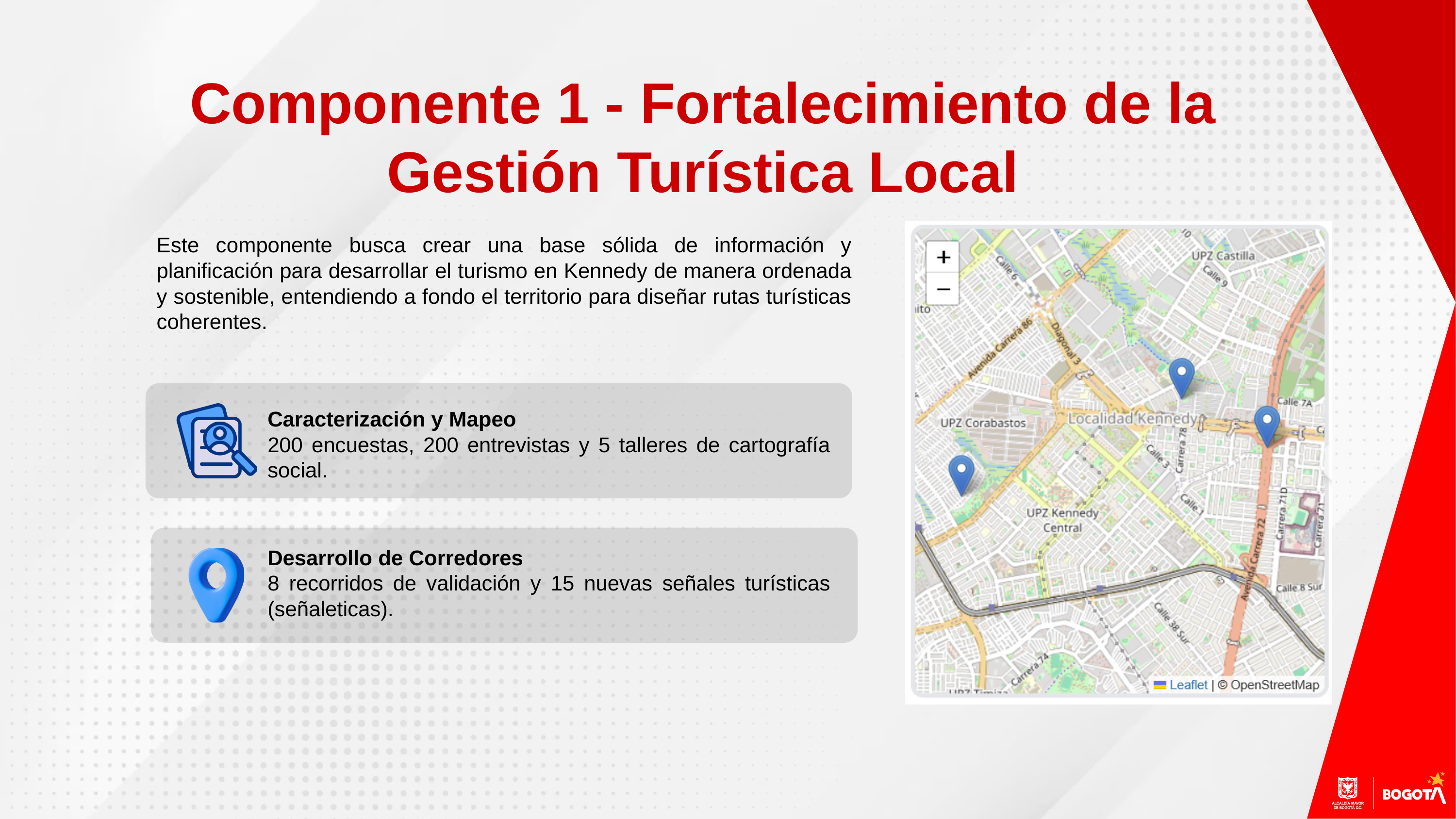

Componente 1 - Fortalecimiento de la Gestión Turística Local

Este componente busca crear una base sólida de información y planificación para desarrollar el turismo en Kennedy de manera ordenada y sostenible, entendiendo a fondo el territorio para diseñar rutas turísticas coherentes.

Caracterización y Mapeo
200 encuestas, 200 entrevistas y 5 talleres de cartografía social.

Desarrollo de Corredores
8 recorridos de validación y 15 nuevas señales turísticas (señaleticas).